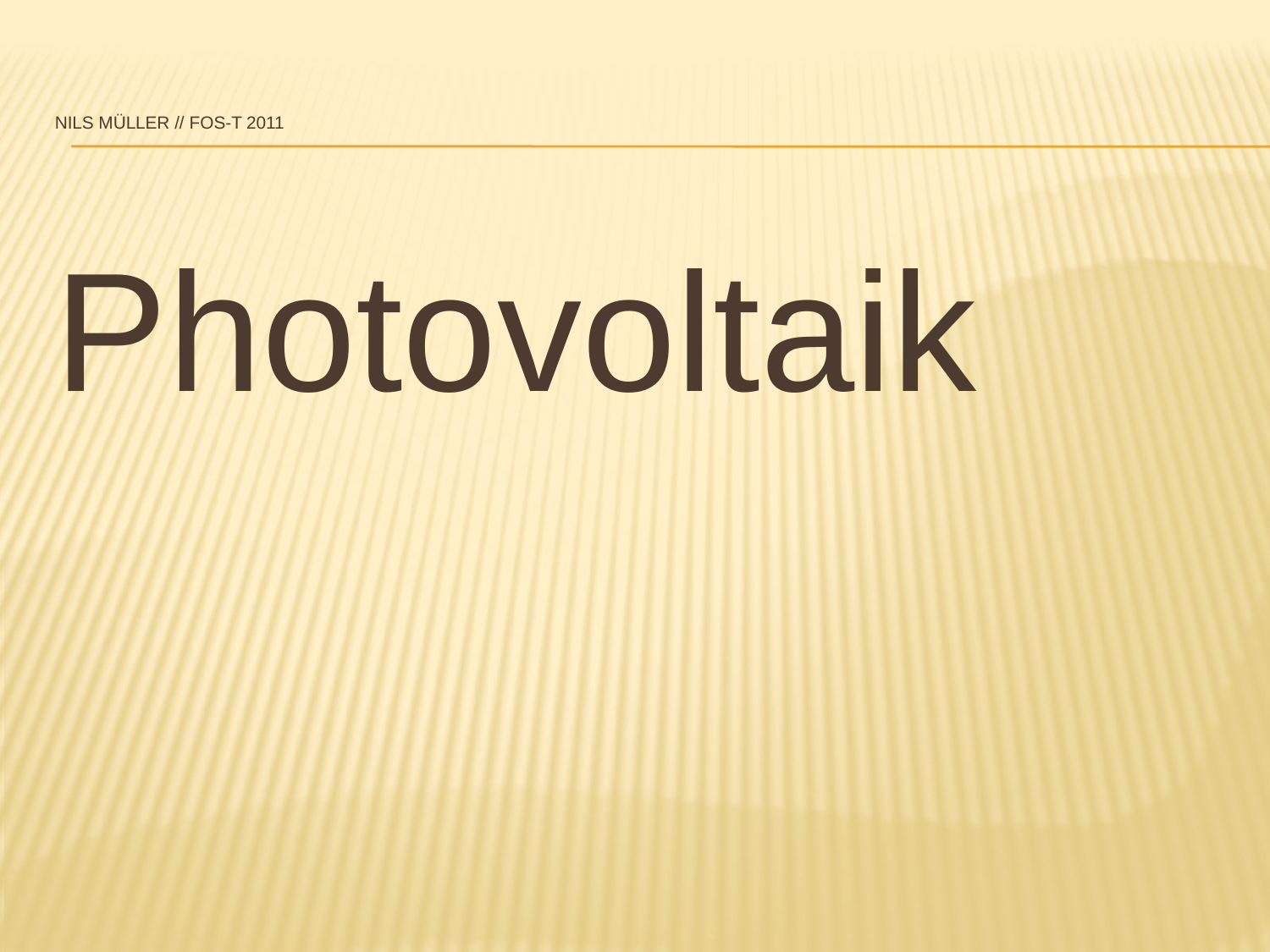

# Nils Müller // FOS-T 2011
Photovoltaik